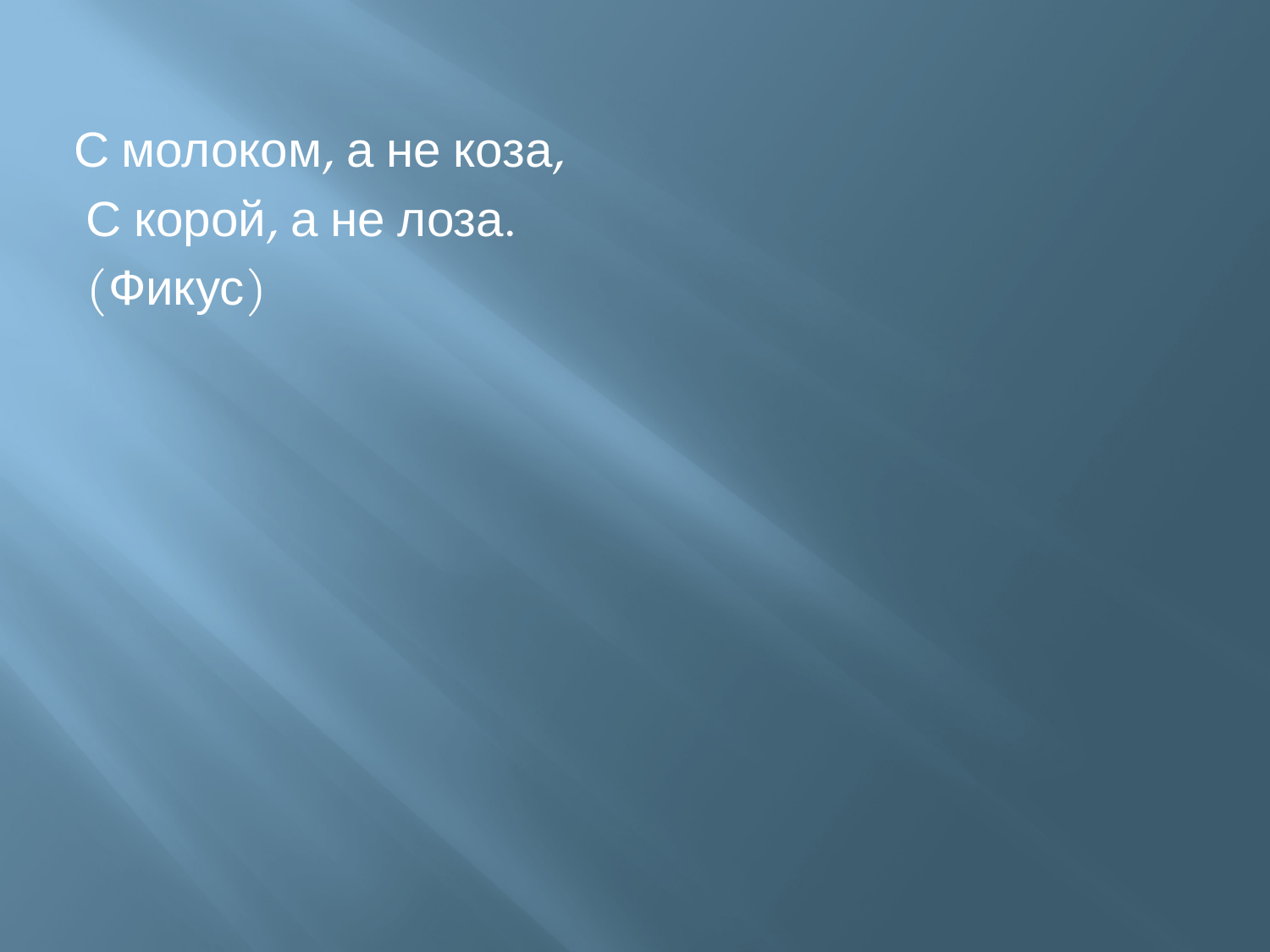

С молоком, а не коза,
 С корой, а не лоза.
 (Фикус)